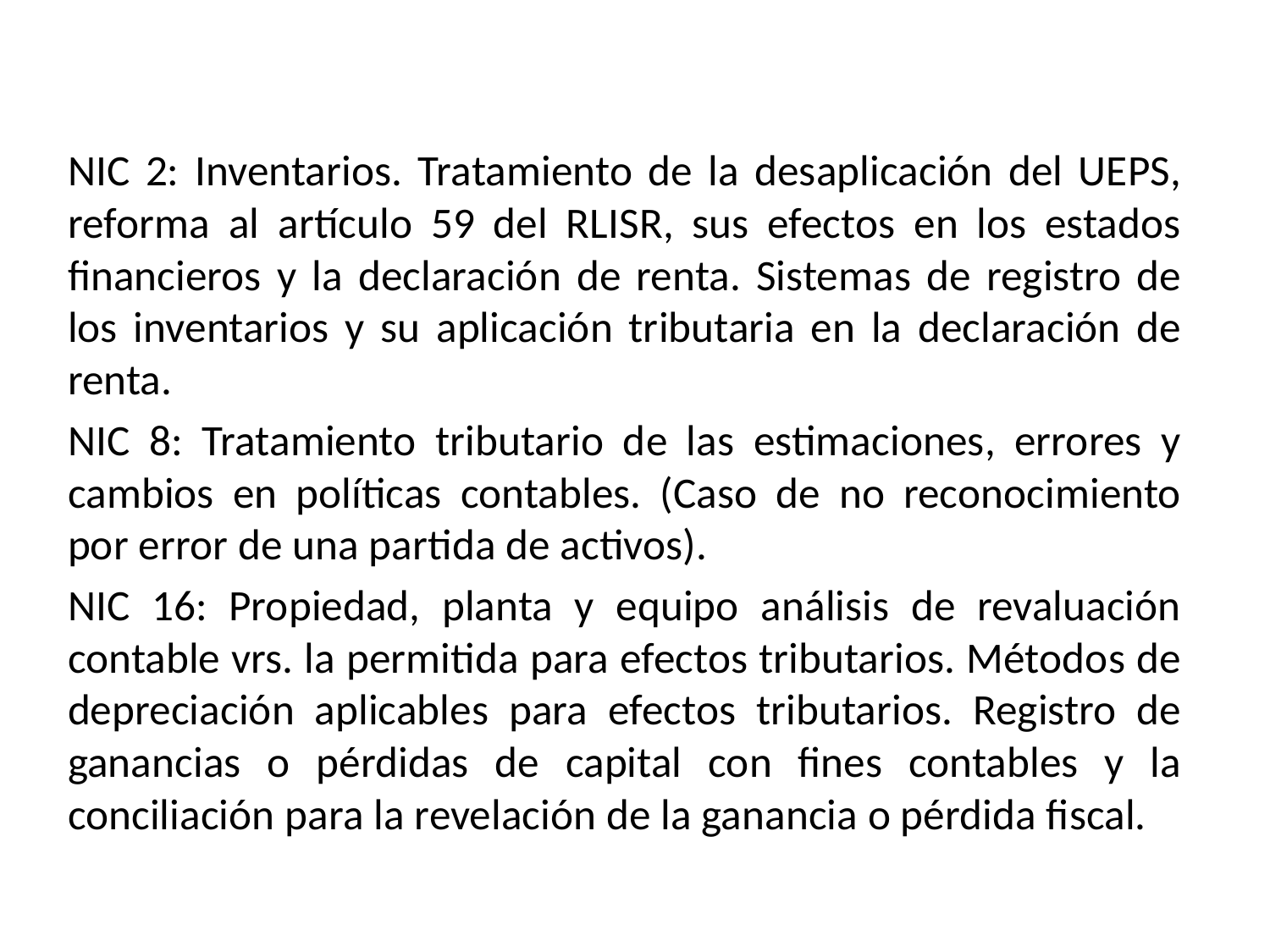

#
NIC 2: Inventarios. Tratamiento de la desaplicación del UEPS, reforma al artículo 59 del RLISR, sus efectos en los estados financieros y la declaración de renta. Sistemas de registro de los inventarios y su aplicación tributaria en la declaración de renta.
NIC 8: Tratamiento tributario de las estimaciones, errores y cambios en políticas contables. (Caso de no reconocimiento por error de una partida de activos).
NIC 16: Propiedad, planta y equipo análisis de revaluación contable vrs. la permitida para efectos tributarios. Métodos de depreciación aplicables para efectos tributarios. Registro de ganancias o pérdidas de capital con fines contables y la conciliación para la revelación de la ganancia o pérdida fiscal.